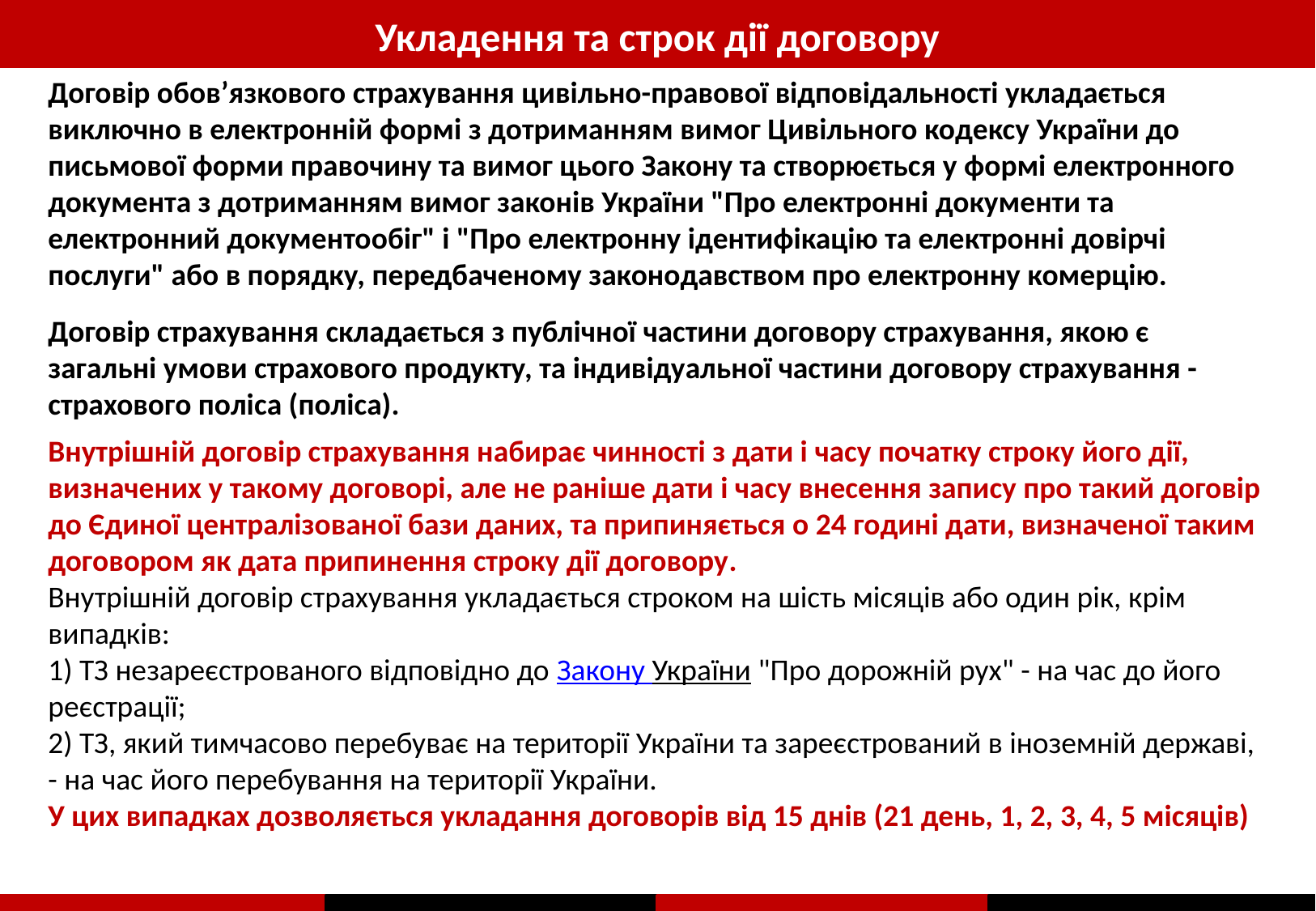

Укладення та строк дії договору
Договір обов’язкового страхування цивільно-правової відповідальності укладається виключно в електронній формі з дотриманням вимог Цивільного кодексу України до письмової форми правочину та вимог цього Закону та створюється у формі електронного документа з дотриманням вимог законів України "Про електронні документи та електронний документообіг" і "Про електронну ідентифікацію та електронні довірчі послуги" або в порядку, передбаченому законодавством про електронну комерцію.

Договір страхування складається з публічної частини договору страхування, якою є загальні умови страхового продукту, та індивідуальної частини договору страхування - страхового поліса (поліса).

Внутрішній договір страхування набирає чинності з дати і часу початку строку його дії, визначених у такому договорі, але не раніше дати і часу внесення запису про такий договір до Єдиної централізованої бази даних, та припиняється о 24 годині дати, визначеної таким договором як дата припинення строку дії договору.
Внутрішній договір страхування укладається строком на шість місяців або один рік, крім випадків:
1) ТЗ незареєстрованого відповідно до Закону України "Про дорожній рух" - на час до його реєстрації;
2) ТЗ, який тимчасово перебуває на території України та зареєстрований в іноземній державі, - на час його перебування на території України.
У цих випадках дозволяється укладання договорів від 15 днів (21 день, 1, 2, 3, 4, 5 місяців)